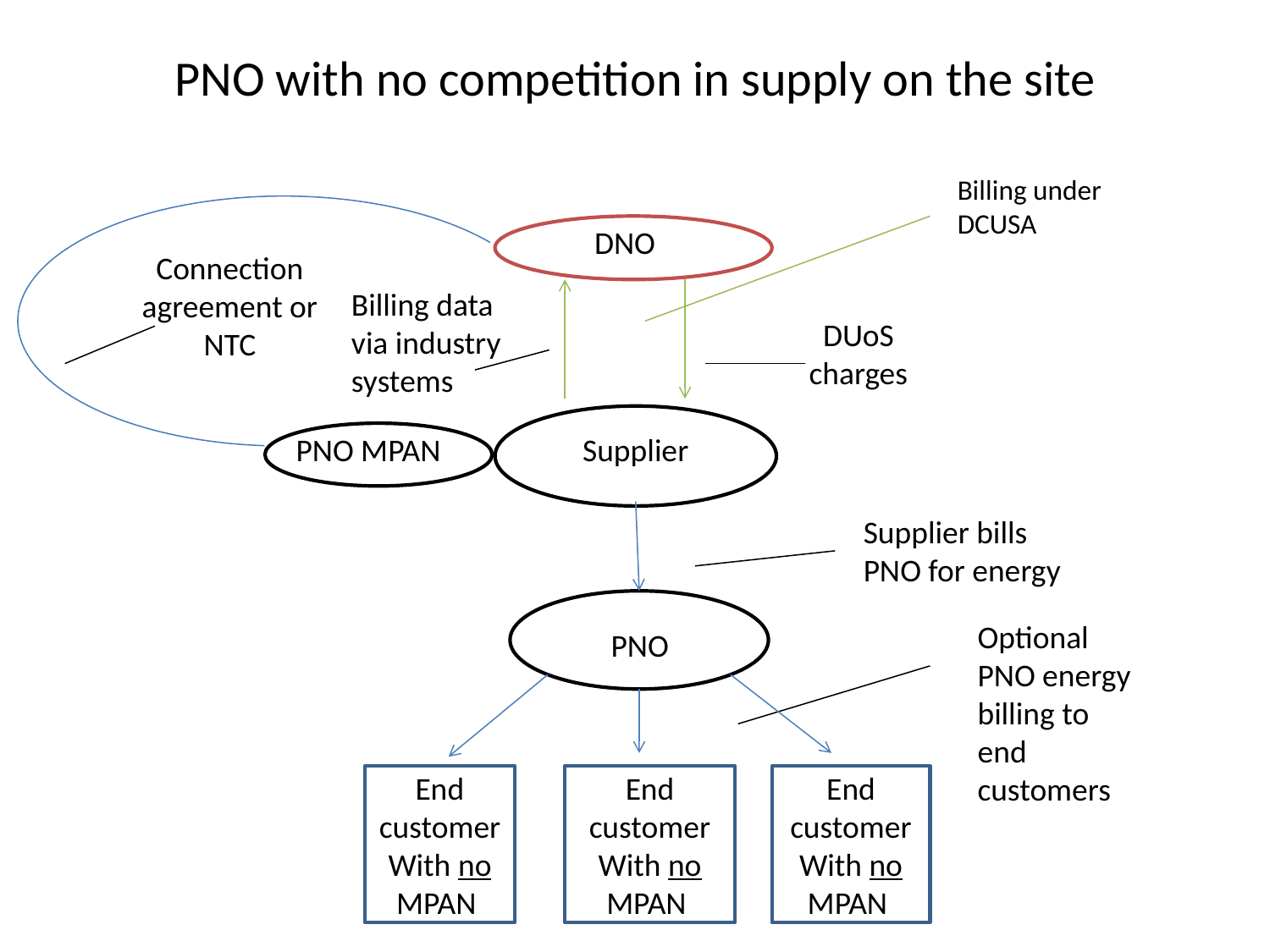

# PNO with no competition in supply on the site

Billing under DCUSA

DNO
Connection agreement or NTC
Billing data via industry systems
DUoS charges

PNO MPAN

Supplier
Supplier bills PNO for energy

Optional PNO energy billing to end customers
PNO
End customer
With no MPAN
End customer
With no MPAN
End customer
With no MPAN